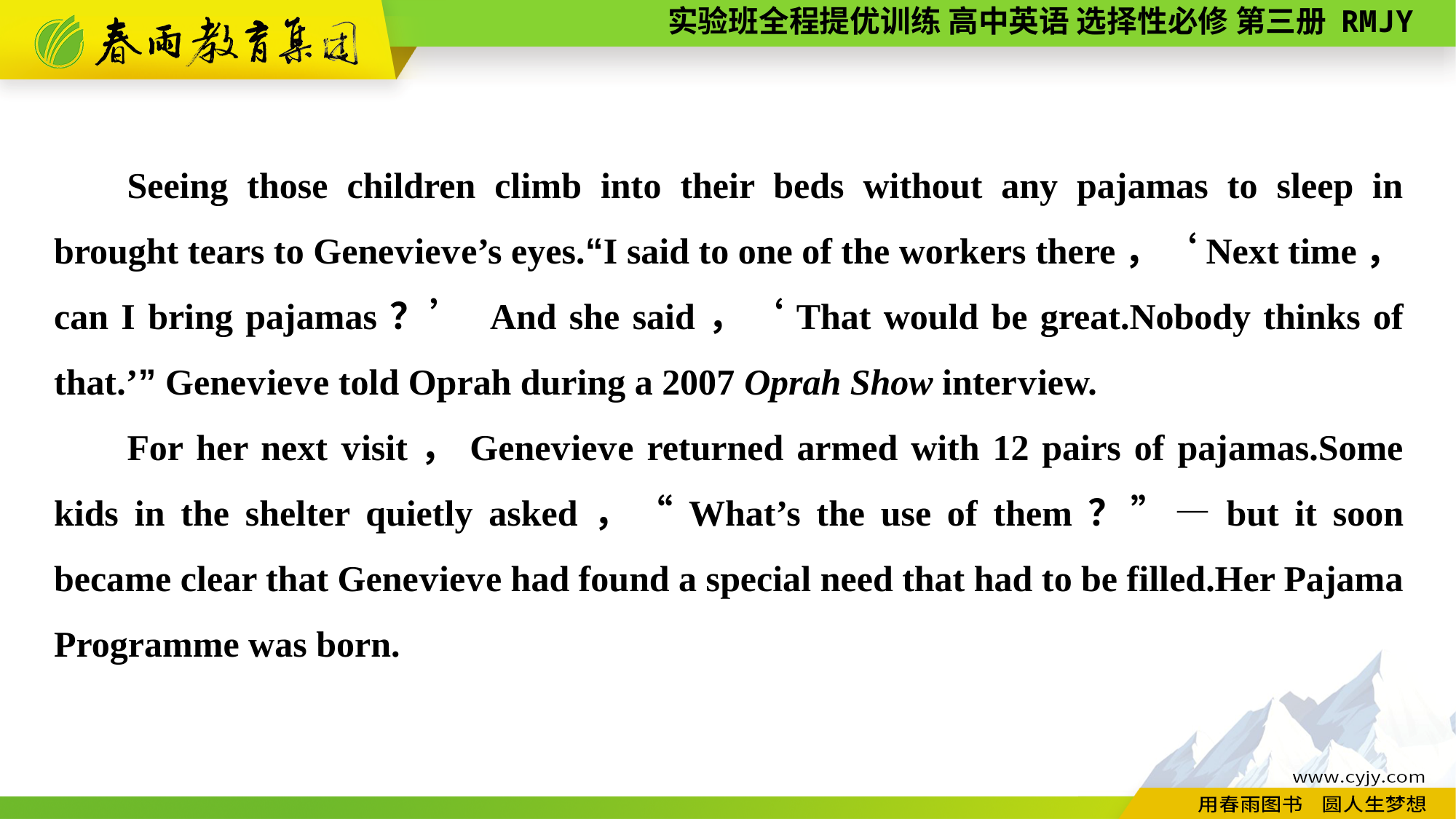

Seeing those children climb into their beds without any pajamas to sleep in brought tears to Genevieve’s eyes.“I said to one of the workers there，‘Next time，can I bring pajamas？’ And she said，‘That would be great.Nobody thinks of that.’” Genevieve told Oprah during a 2007 Oprah Show interview.
For her next visit，Genevieve returned armed with 12 pairs of pajamas.Some kids in the shelter quietly asked，“What’s the use of them？”—but it soon became clear that Genevieve had found a special need that had to be filled.Her Pajama Programme was born.